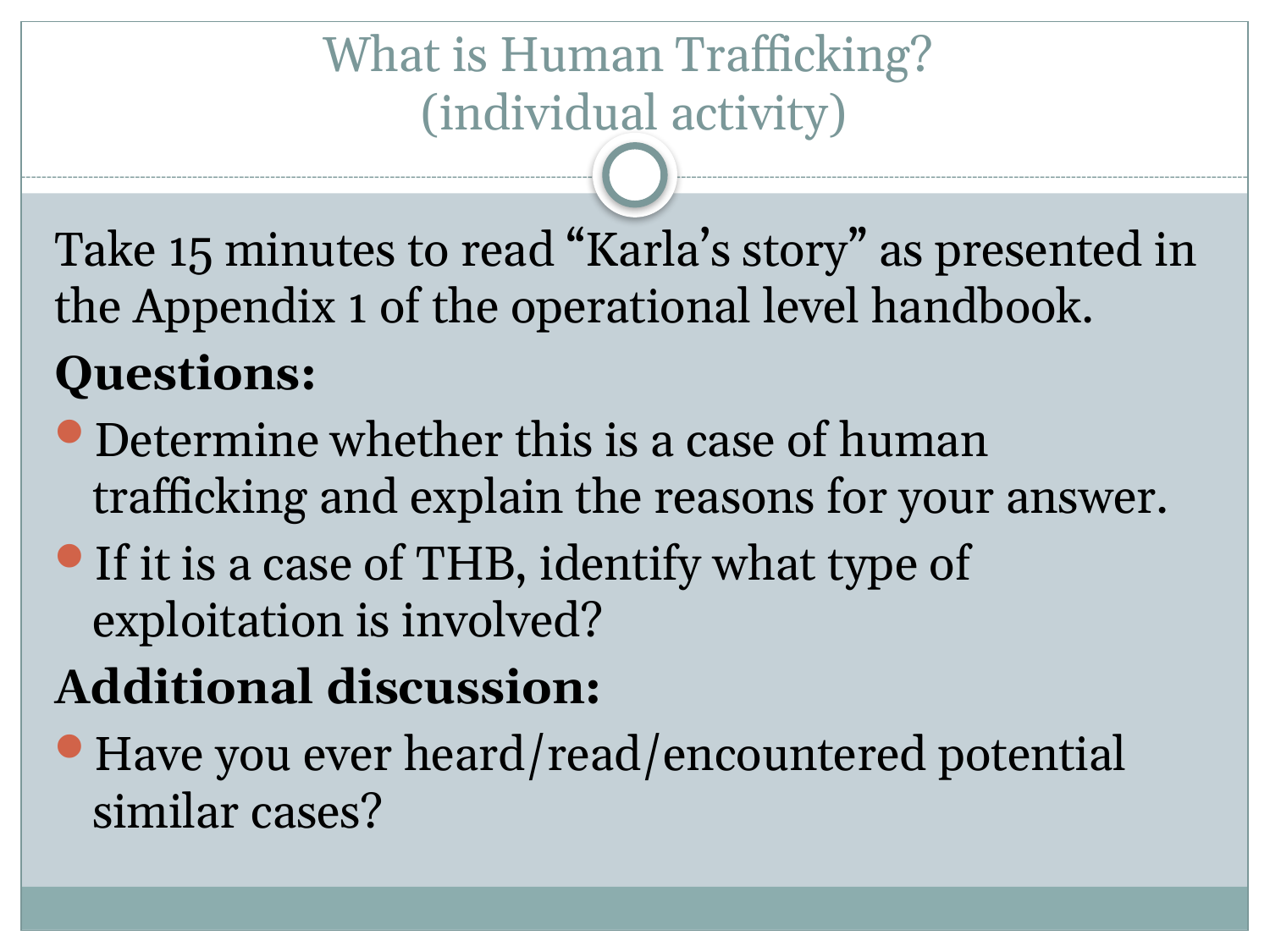

# What is Human Trafficking? (individual activity)
Take 15 minutes to read “Karla’s story” as presented in the Appendix 1 of the operational level handbook.
Questions:
Determine whether this is a case of human trafficking and explain the reasons for your answer.
If it is a case of THB, identify what type of exploitation is involved?
Additional discussion:
Have you ever heard/read/encountered potential similar cases?